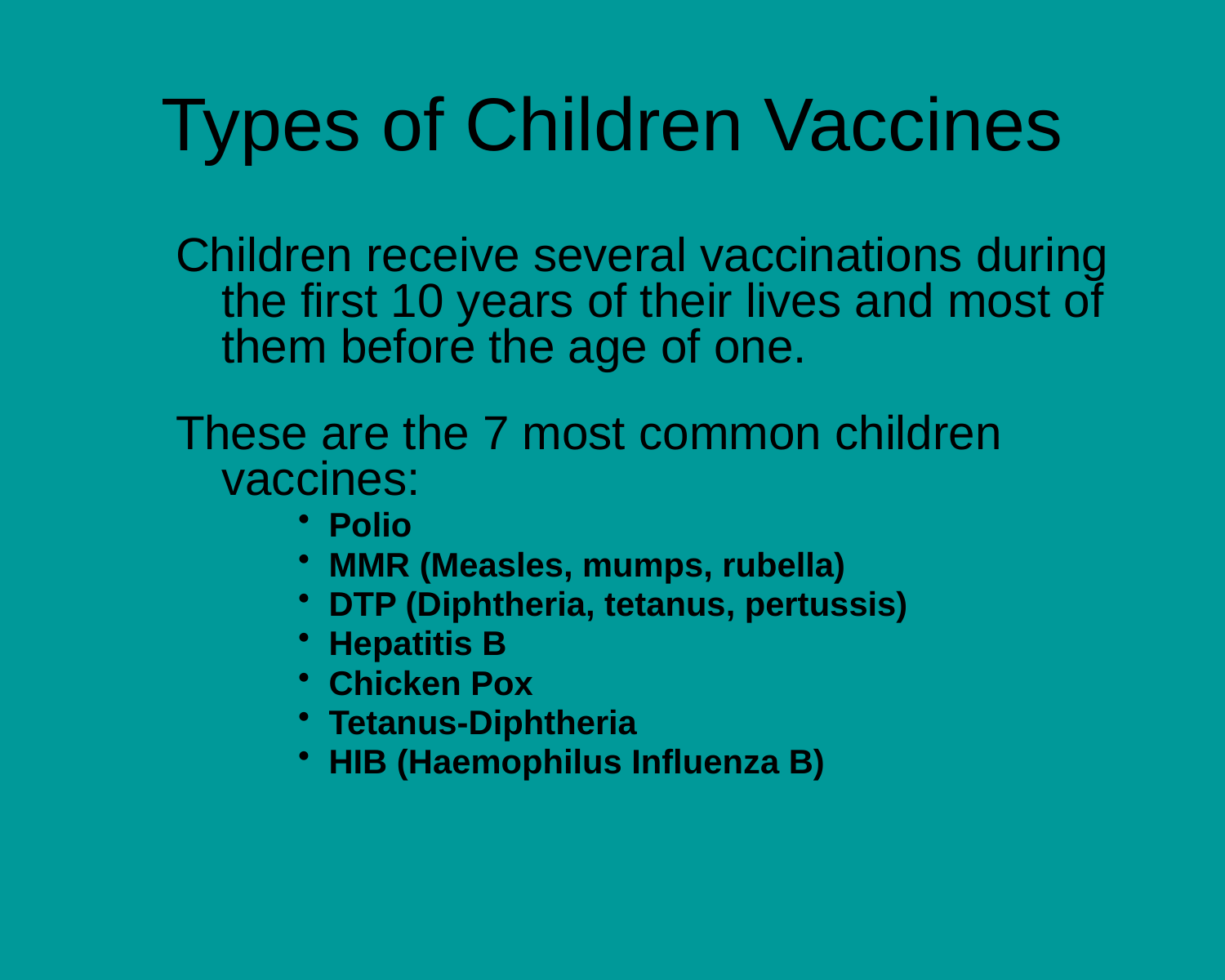

# Types of Children Vaccines
Children receive several vaccinations during the first 10 years of their lives and most of them before the age of one.

These are the 7 most common children vaccines:
Polio
MMR (Measles, mumps, rubella)
DTP (Diphtheria, tetanus, pertussis)
Hepatitis B
Chicken Pox
Tetanus-Diphtheria
HIB (Haemophilus Influenza B)